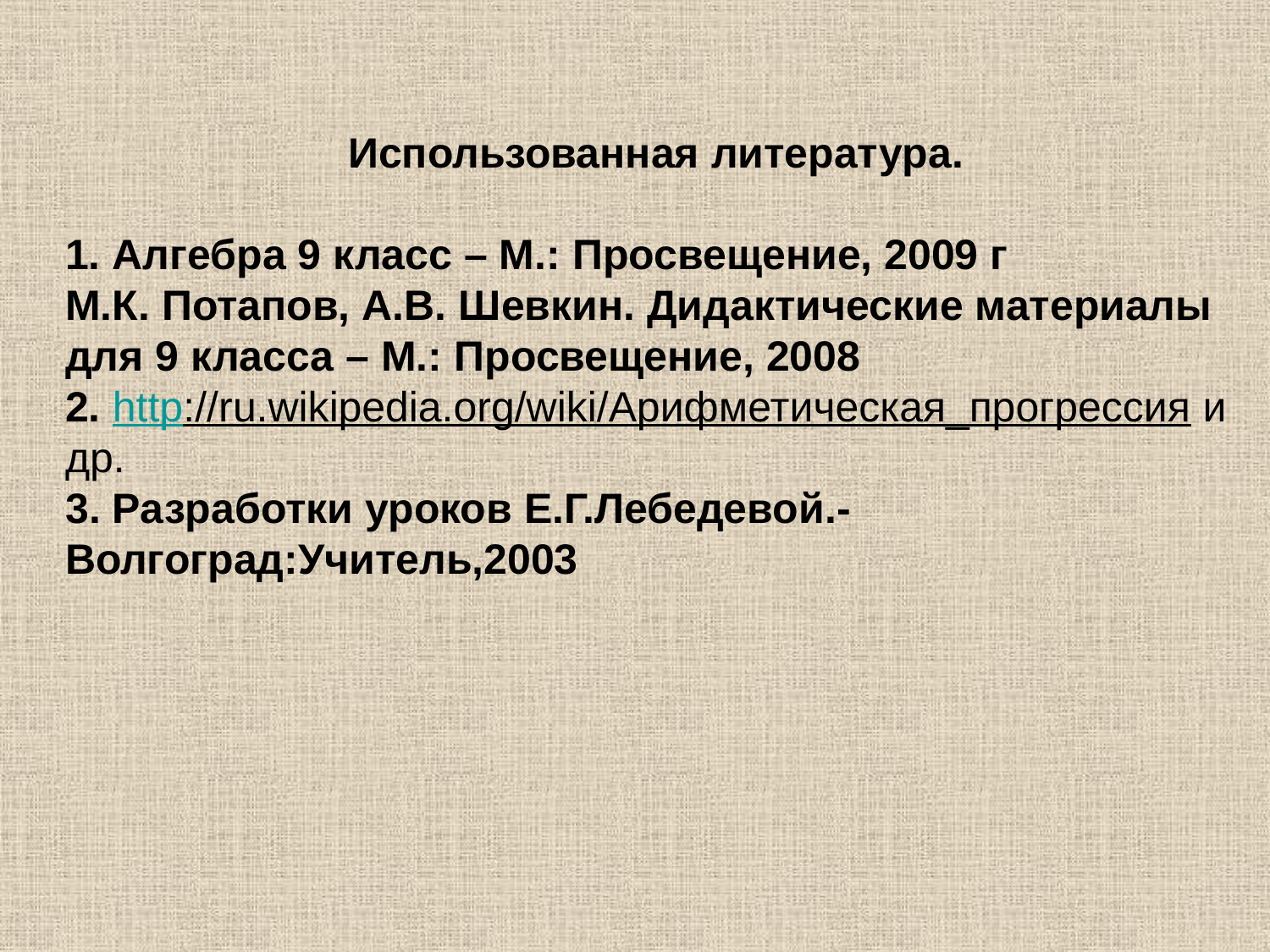

Использованная литература.

1. Алгебра 9 класс – М.: Просвещение, 2009 г
М.К. Потапов, А.В. Шевкин. Дидактические материалы для 9 класса – М.: Просвещение, 2008
2. http://ru.wikipedia.org/wiki/Арифметическая_прогрессия и др.
3. Разработки уроков Е.Г.Лебедевой.-Волгоград:Учитель,2003